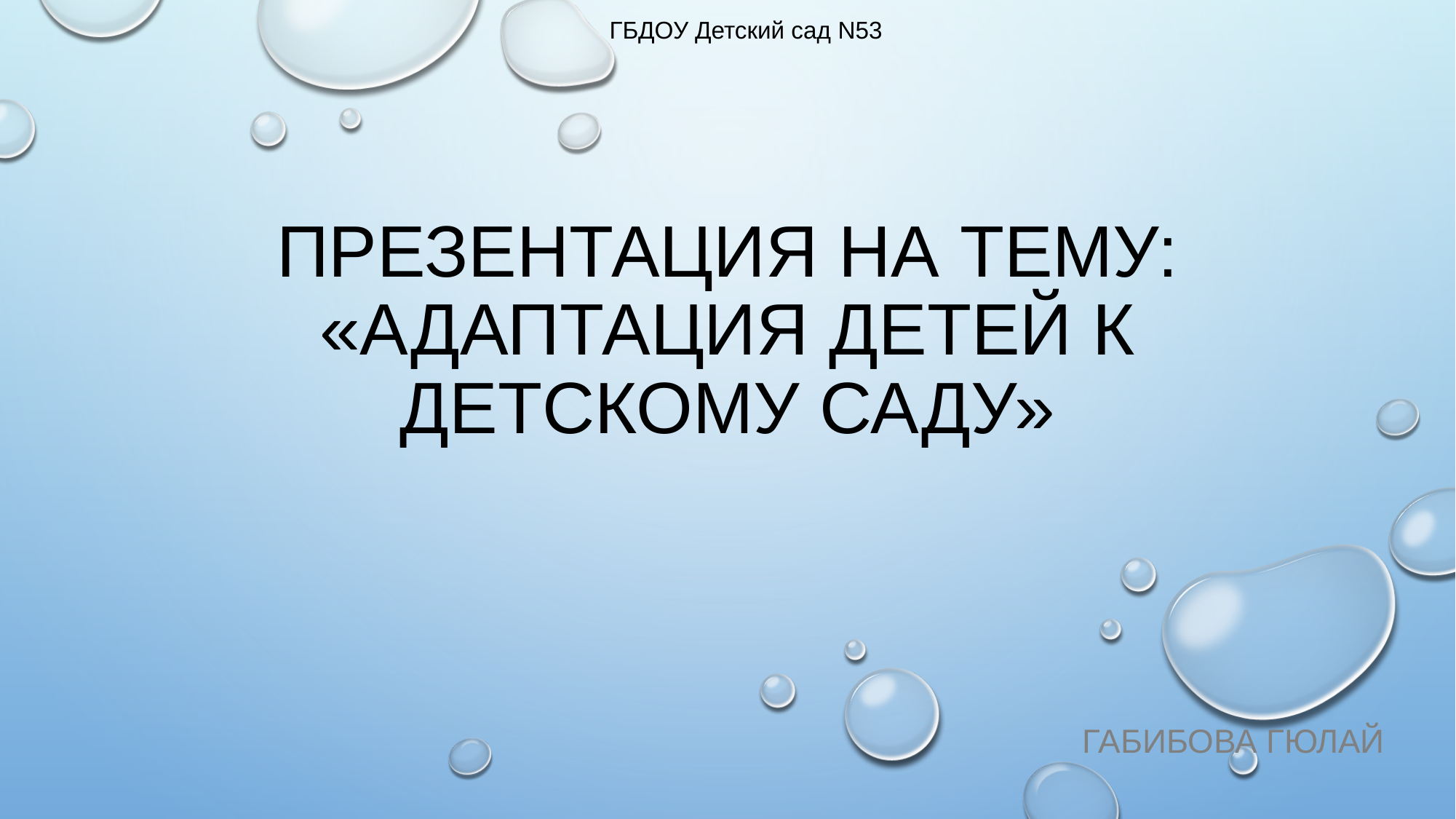

ГБДОУ Детский сад N53
# ПРЕЗЕНТАЦИЯ НА ТЕМУ: «АДАПТАЦИЯ ДЕТЕЙ К ДЕТСКОМУ САДУ»
Габибова Гюлай